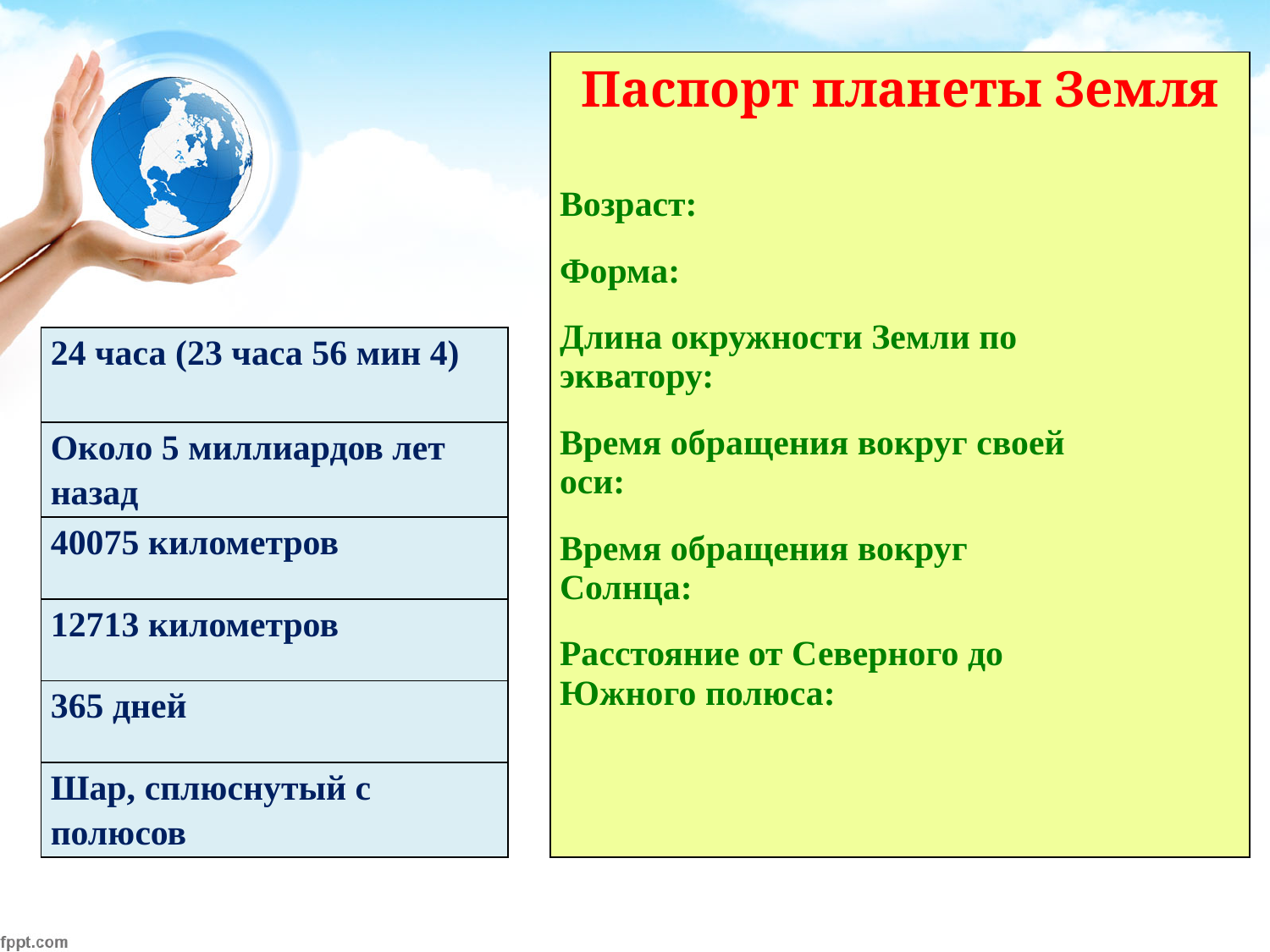

| Паспорт планеты Земля |  |
| --- | --- |
| Возраст: Форма: Длина окружности Земли по экватору: Время обращения вокруг своей оси: Время обращения вокруг Солнца: Расстояние от Северного до Южного полюса: |  |
| 24 часа (23 часа 56 мин 4) |
| --- |
| Около 5 миллиардов лет назад |
| 40075 километров |
| 12713 километров |
| 365 дней |
| Шар, сплюснутый с полюсов |